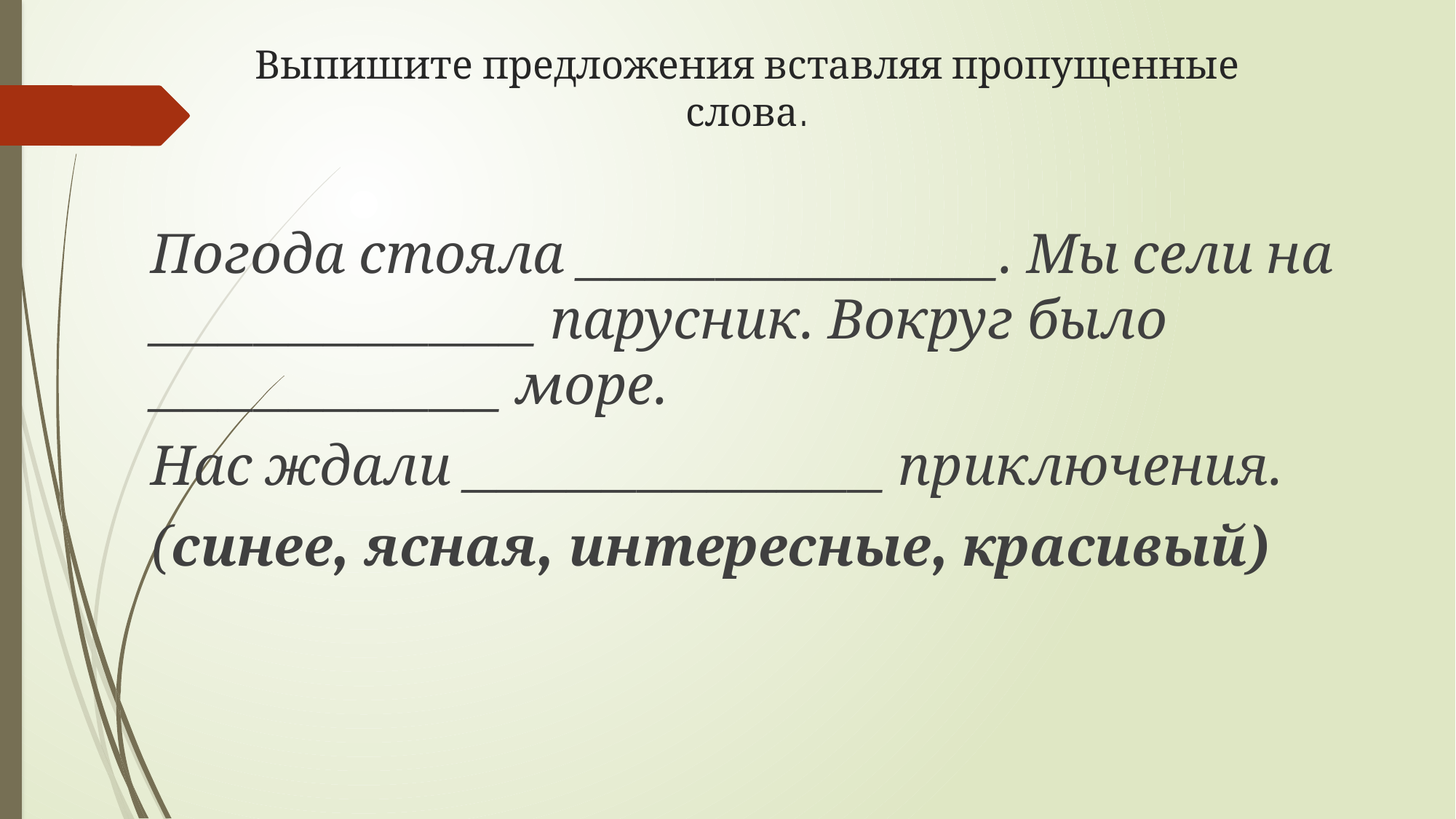

# Выпишите предложения вставляя пропущенные слова.
Погода стояла ____________. Мы сели на ___________ парусник. Вокруг было __________ море.
Нас ждали ____________ приключения.
(синее, ясная, интересные, красивый)